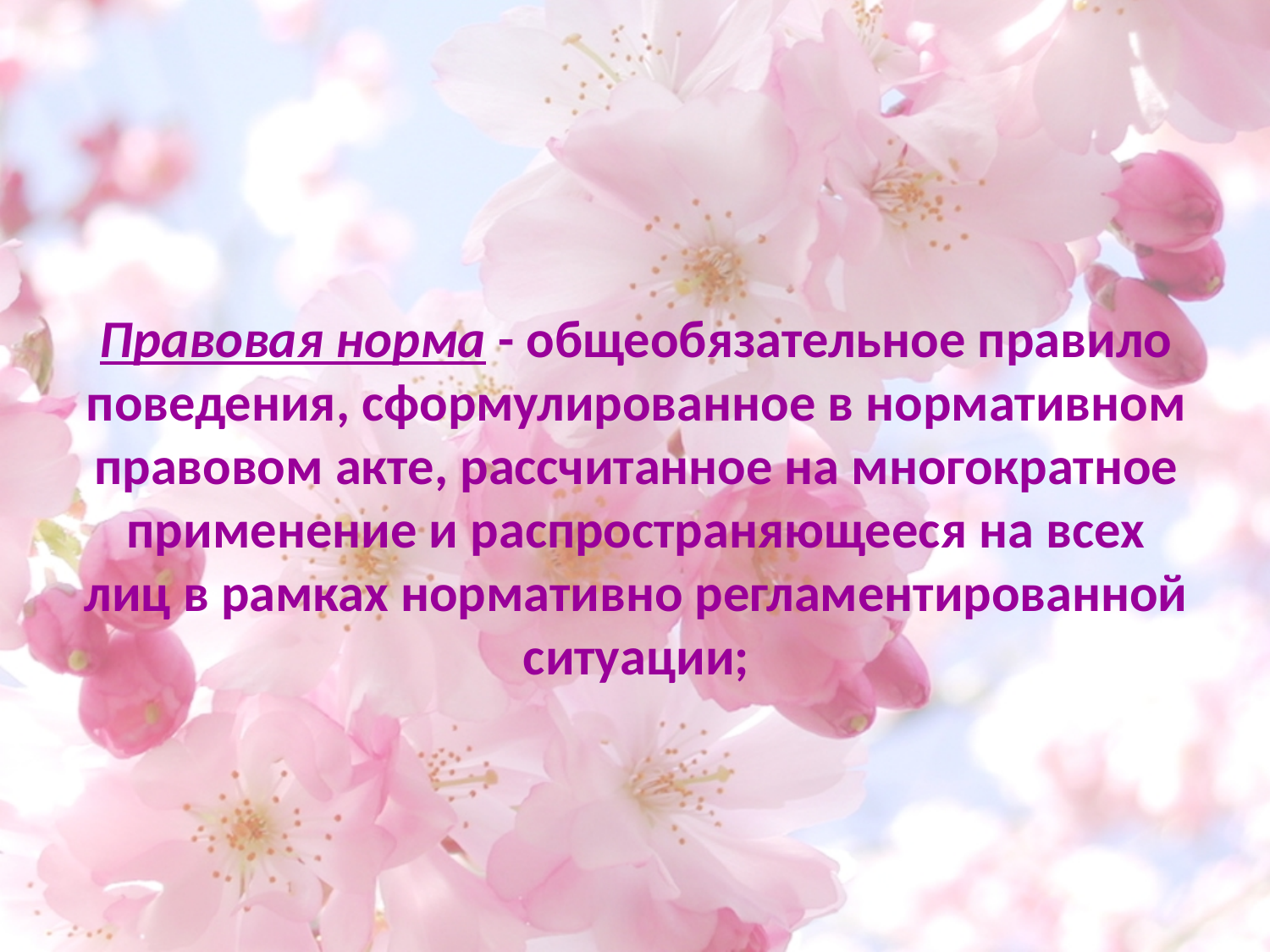

# Правовая норма - общеобязательное правило поведения, сформулированное в нормативном правовом акте, рассчитанное на многократное применение и распространяющееся на всех лиц в рамках нормативно регламентированной ситуации;